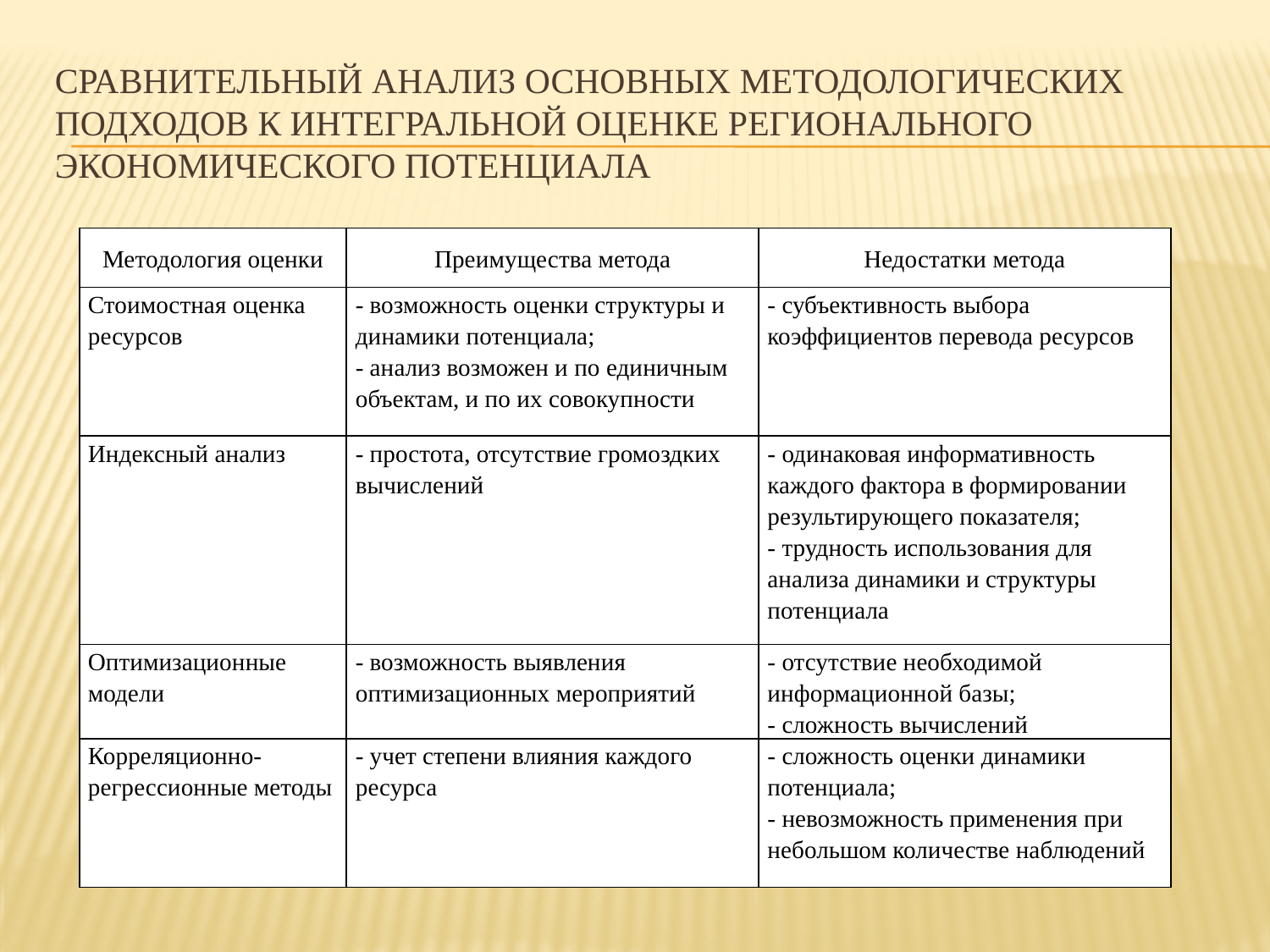

# Сравнительный анализ основных методологических подходов к интегральной оценке регионального экономического потенциала
| Методология оценки | Преимущества метода | Недостатки метода |
| --- | --- | --- |
| Стоимостная оценка ресурсов | - возможность оценки структуры и динамики потенциала; - анализ возможен и по единичным объектам, и по их совокупности | - субъективность выбора коэффициентов перевода ресурсов |
| Индексный анализ | - простота, отсутствие громоздких вычислений | - одинаковая информативность каждого фактора в формировании результирующего показателя; - трудность использования для анализа динамики и структуры потенциала |
| Оптимизационные модели | - возможность выявления оптимизационных мероприятий | - отсутствие необходимой информационной базы; - сложность вычислений |
| Корреляционно-регрессионные методы | - учет степени влияния каждого ресурса | - сложность оценки динамики потенциала; - невозможность применения при небольшом количестве наблюдений |